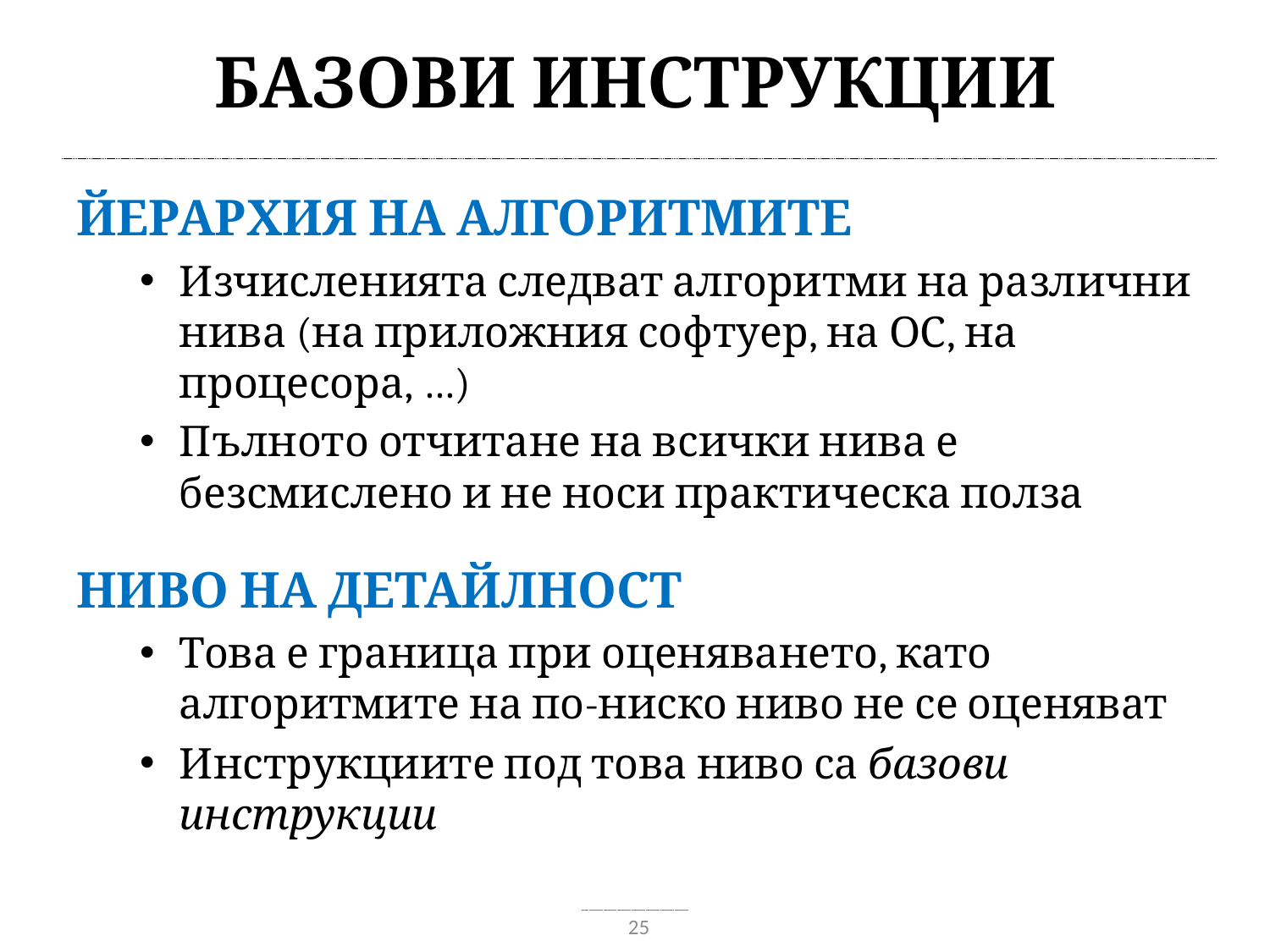

# Базови инструкции
Йерархия на алгоритмите
Изчисленията следват алгоритми на различни нива (на приложния софтуер, на ОС, на процесора, …)
Пълното отчитане на всички нива е безсмислено и не носи практическа полза
Ниво на детайлност
Това е граница при оценяването, като алгоритмите на по-ниско ниво не се оценяват
Инструкциите под това ниво са базови инструкции
25